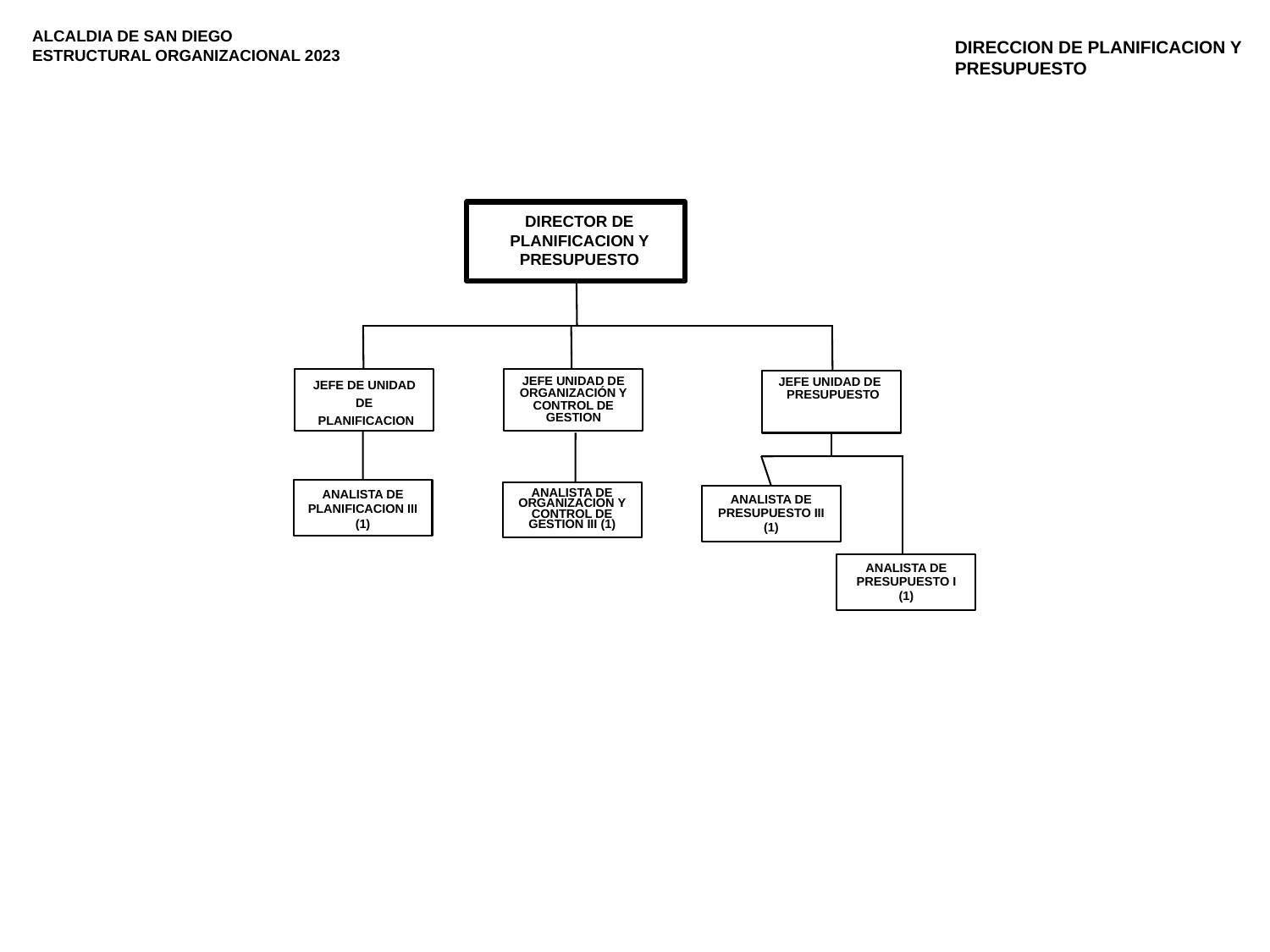

ALCALDIA DE SAN DIEGO
ESTRUCTURAL ORGANIZACIONAL 2023
DIRECCION DE PLANIFICACION Y PRESUPUESTO

DIRECTOR DE PLANIFICACION Y PRESUPUESTO
JEFE DE UNIDAD DE
 PLANIFICACION
JEFE UNIDAD DE ORGANIZACIÓN Y CONTROL DE GESTION
JEFE UNIDAD DE
 PRESUPUESTO
ANALISTA DE PLANIFICACION III (1)
ANALISTA DE ORGANIZACION Y CONTROL DE GESTION III (1)
ANALISTA DE PRESUPUESTO III (1)
ANALISTA DE PRESUPUESTO I (1)